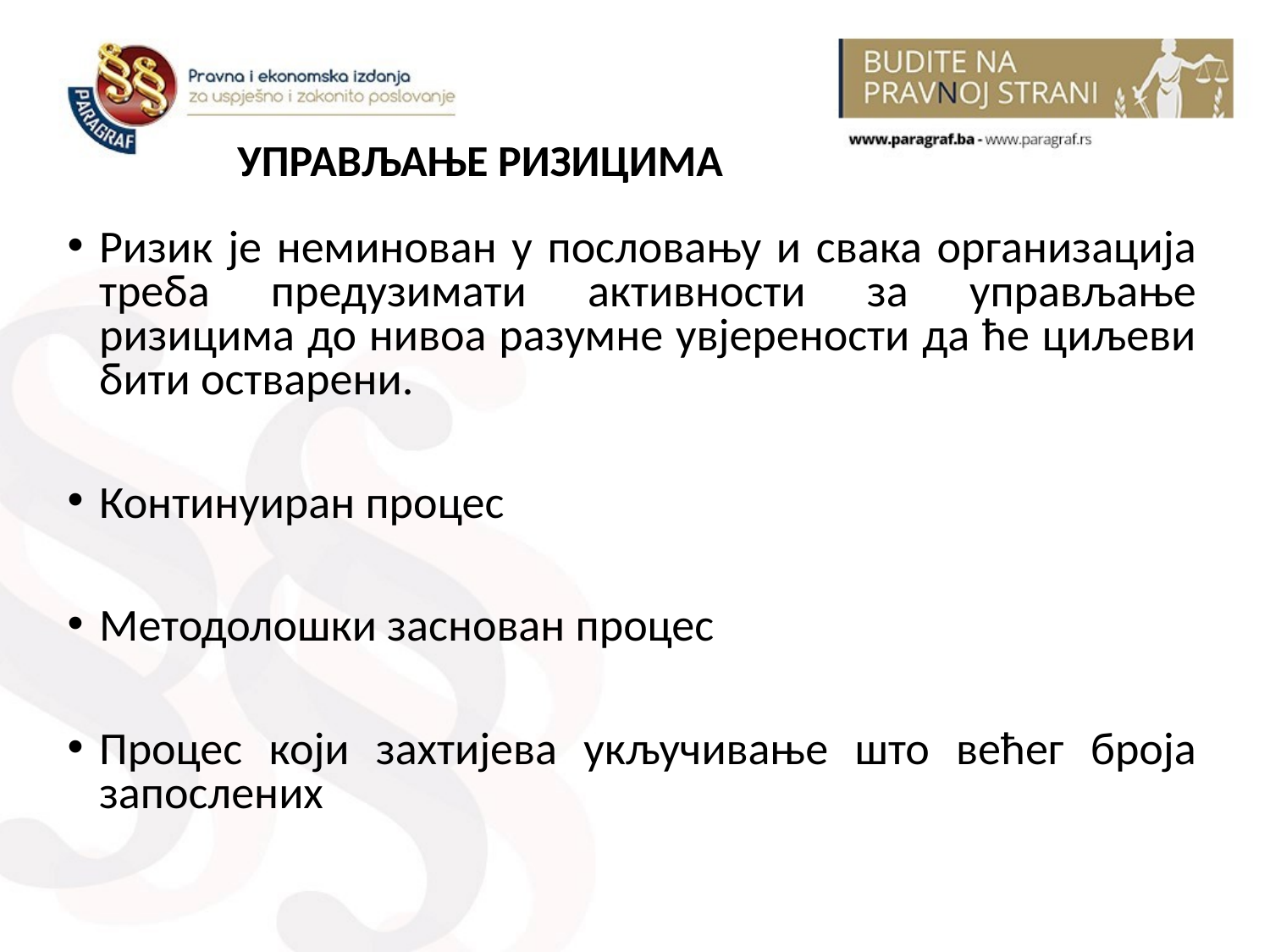

# УПРАВЉАЊЕ РИЗИЦИМА
Ризик је неминован у пословању и свака организација треба предузимати активности за управљање ризицима до нивоа разумне увјерености да ће циљеви бити остварени.

Континуиран процес

Методолошки заснован процес

Процес који захтијева укључивање што већег броја запослених